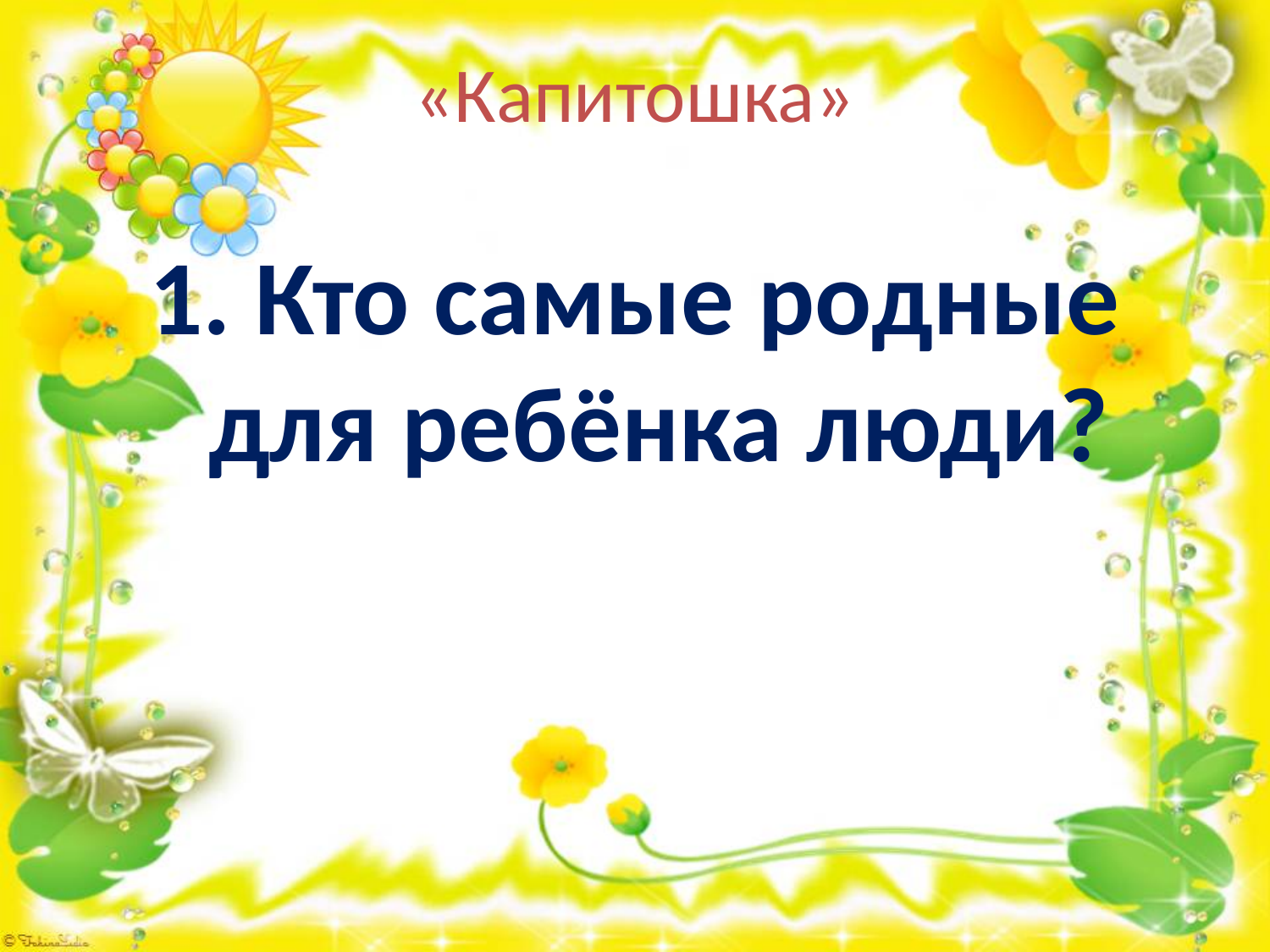

# «Капитошка»
1. Кто самые родные для ребёнка люди?